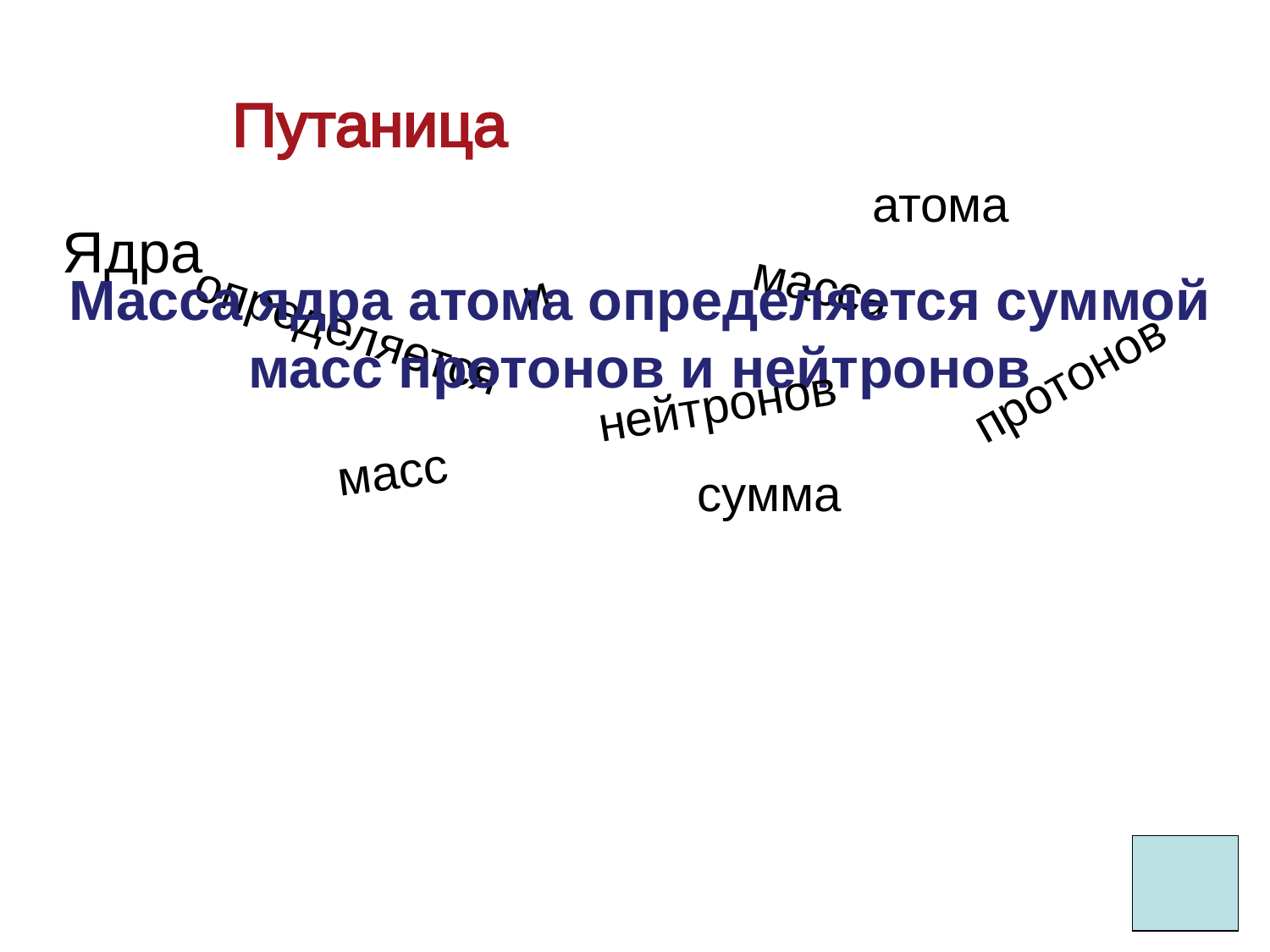

Путаница
атома

и
Ядра
Масса ядра атома определяется суммой масс протонов и нейтронов
масса
определяется
протонов
нейтронов
масс
сумма